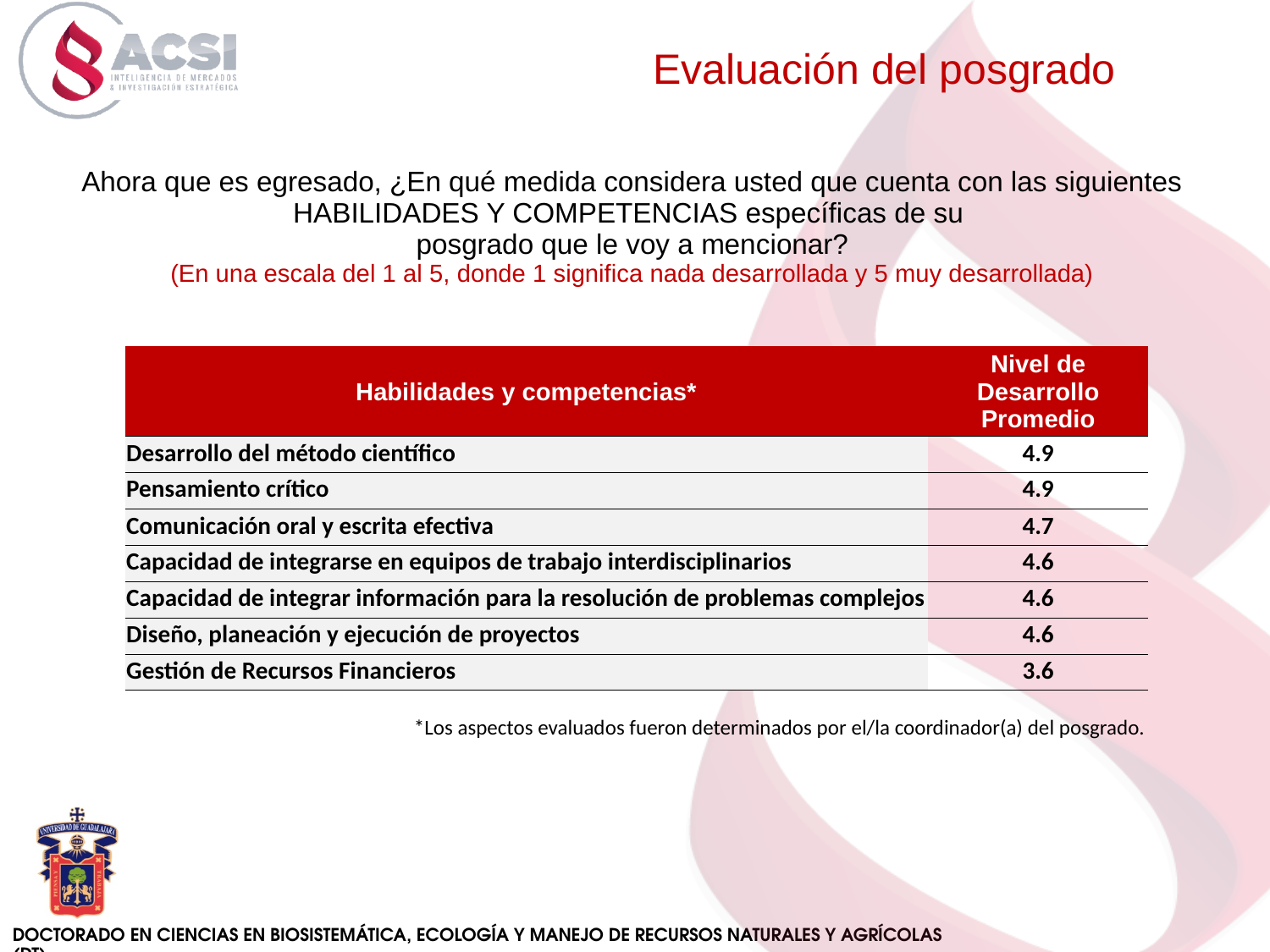

Evaluación del posgrado
Ahora que es egresado, ¿En qué medida considera usted que cuenta con las siguientes HABILIDADES Y COMPETENCIAS específicas de su
posgrado que le voy a mencionar?
(En una escala del 1 al 5, donde 1 significa nada desarrollada y 5 muy desarrollada)
| Habilidades y competencias\* | Nivel de Desarrollo Promedio |
| --- | --- |
| Desarrollo del método científico | 4.9 |
| Pensamiento crítico | 4.9 |
| Comunicación oral y escrita efectiva | 4.7 |
| Capacidad de integrarse en equipos de trabajo interdisciplinarios | 4.6 |
| Capacidad de integrar información para la resolución de problemas complejos | 4.6 |
| Diseño, planeación y ejecución de proyectos | 4.6 |
| Gestión de Recursos Financieros | 3.6 |
*Los aspectos evaluados fueron determinados por el/la coordinador(a) del posgrado.